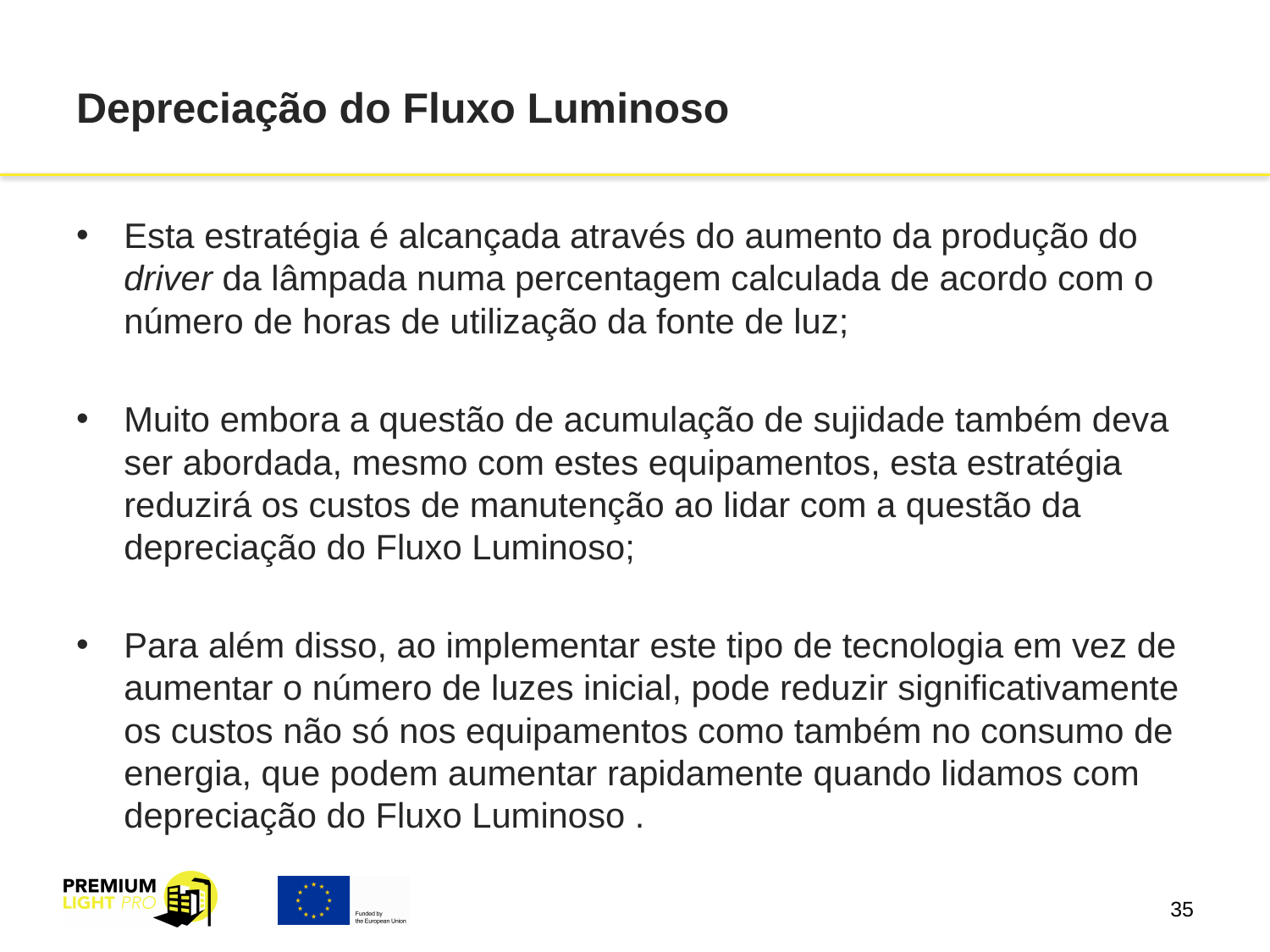

# Depreciação do Fluxo Luminoso
Esta estratégia é alcançada através do aumento da produção do driver da lâmpada numa percentagem calculada de acordo com o número de horas de utilização da fonte de luz;

Muito embora a questão de acumulação de sujidade também deva ser abordada, mesmo com estes equipamentos, esta estratégia reduzirá os custos de manutenção ao lidar com a questão da depreciação do Fluxo Luminoso;

Para além disso, ao implementar este tipo de tecnologia em vez de aumentar o número de luzes inicial, pode reduzir significativamente os custos não só nos equipamentos como também no consumo de energia, que podem aumentar rapidamente quando lidamos com depreciação do Fluxo Luminoso .